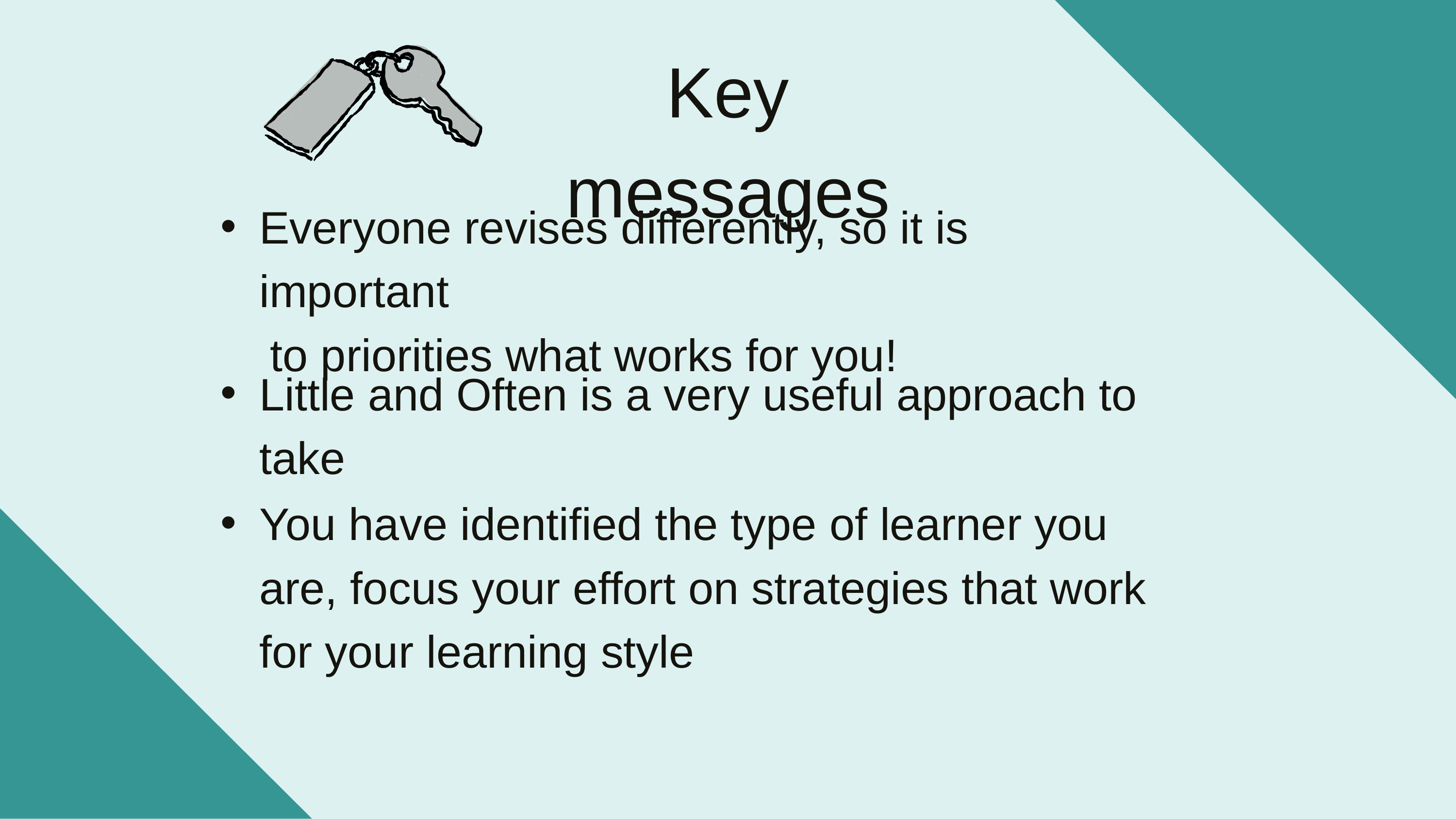

Key messages

Everyone revises differently, so it is important
       to priorities what works for you!
Little and Often is a very useful approach to take
You have identified the type of learner you are, focus your effort on strategies that work for your learning style